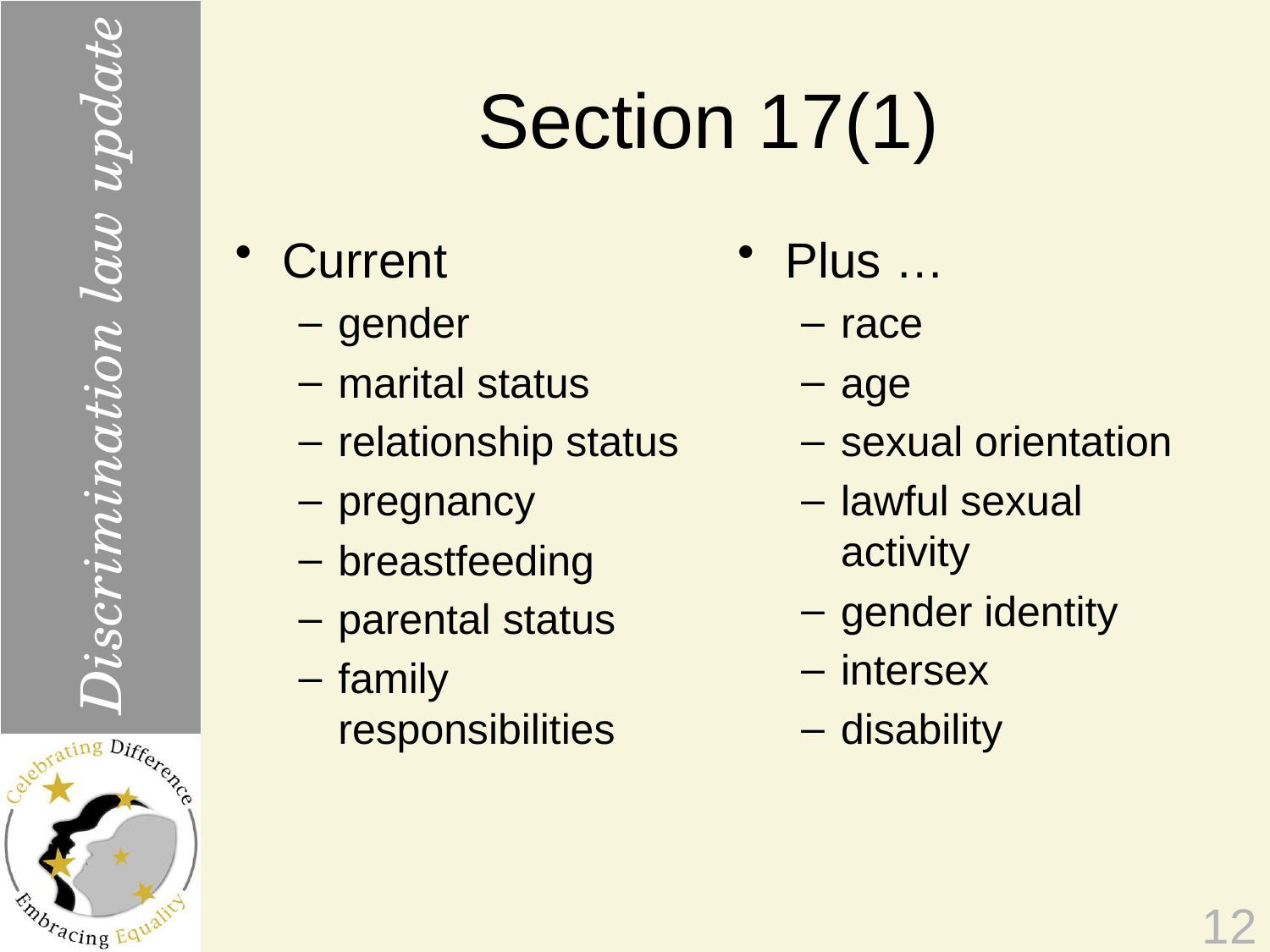

Discrimination law update
# Section 17(1)
Current
gender
marital status
relationship status
pregnancy
breastfeeding
parental status
family responsibilities
Plus …
race
age
sexual orientation
lawful sexual activity
gender identity
intersex
disability
12